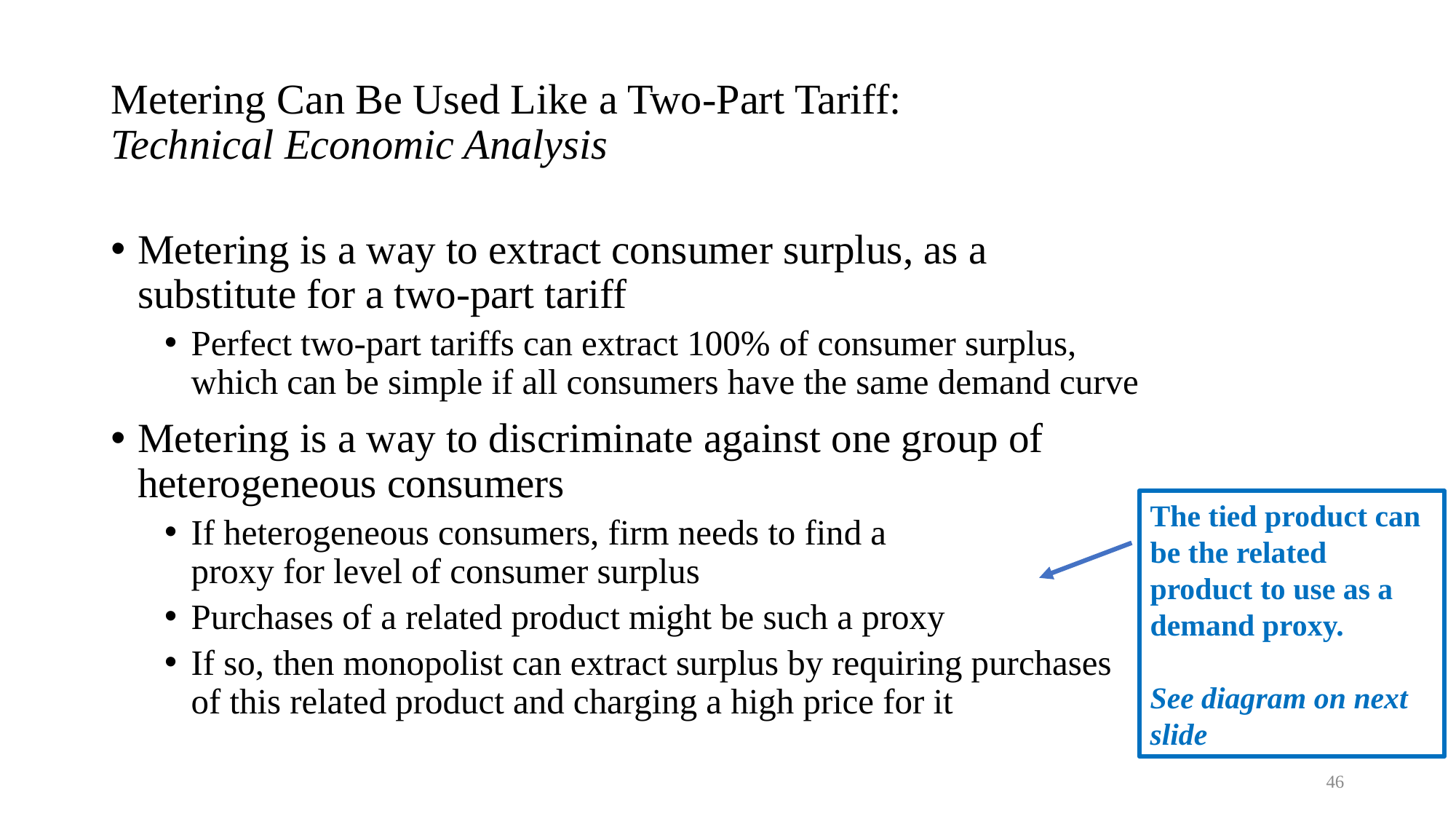

# Metering Can Be Used Like a Two-Part Tariff: Technical Economic Analysis
Metering is a way to extract consumer surplus, as a substitute for a two-part tariff
Perfect two-part tariffs can extract 100% of consumer surplus, which can be simple if all consumers have the same demand curve
Metering is a way to discriminate against one group of heterogeneous consumers
If heterogeneous consumers, firm needs to find a
proxy for level of consumer surplus
Purchases of a related product might be such a proxy
If so, then monopolist can extract surplus by requiring purchases
of this related product and charging a high price for it
The tied product can be the related product to use as a demand proxy.

See diagram on next slide
46